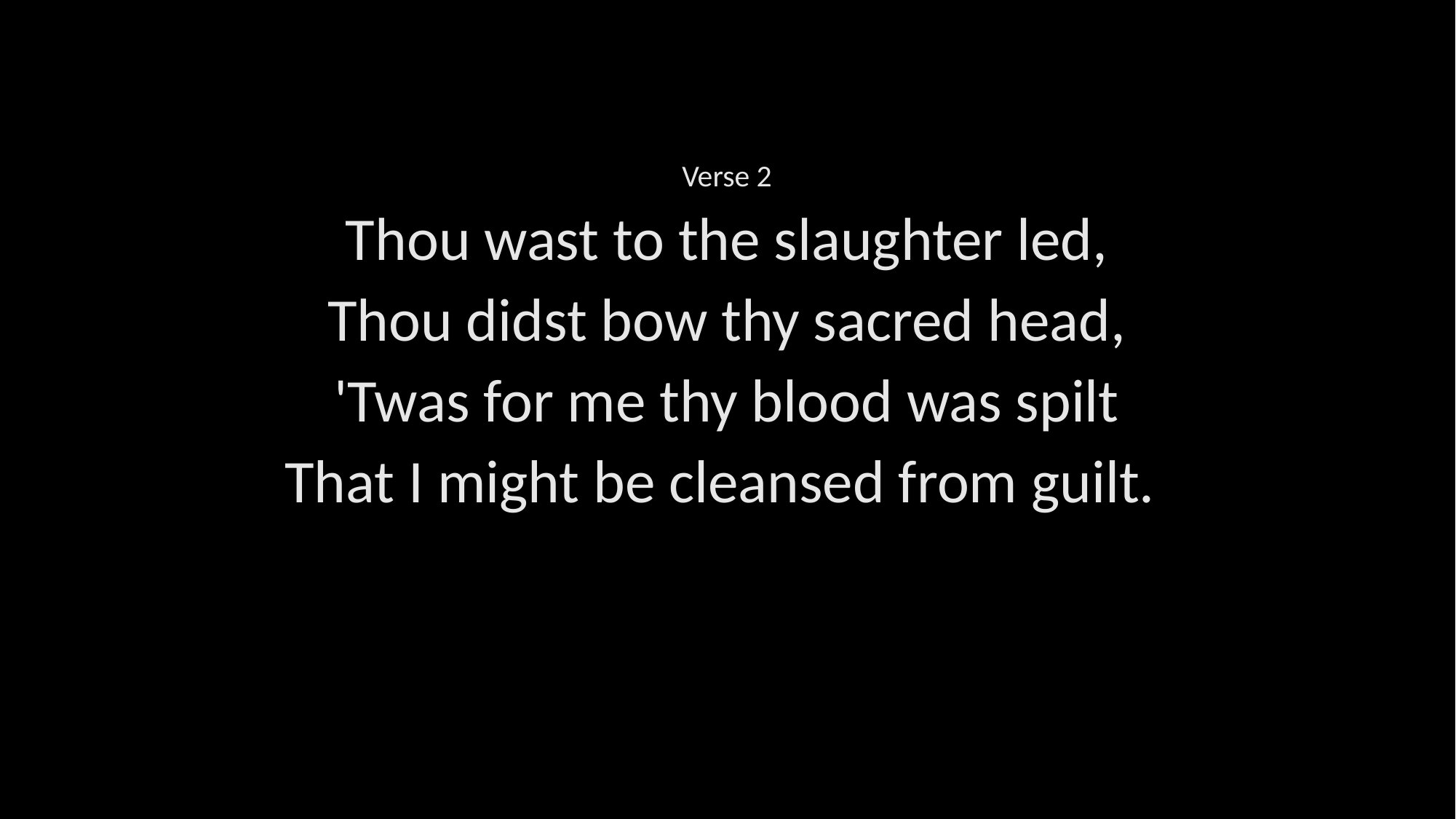

Verse 2
Thou wast to the slaughter led,
Thou didst bow thy sacred head,
'Twas for me thy blood was spilt
That I might be cleansed from guilt.